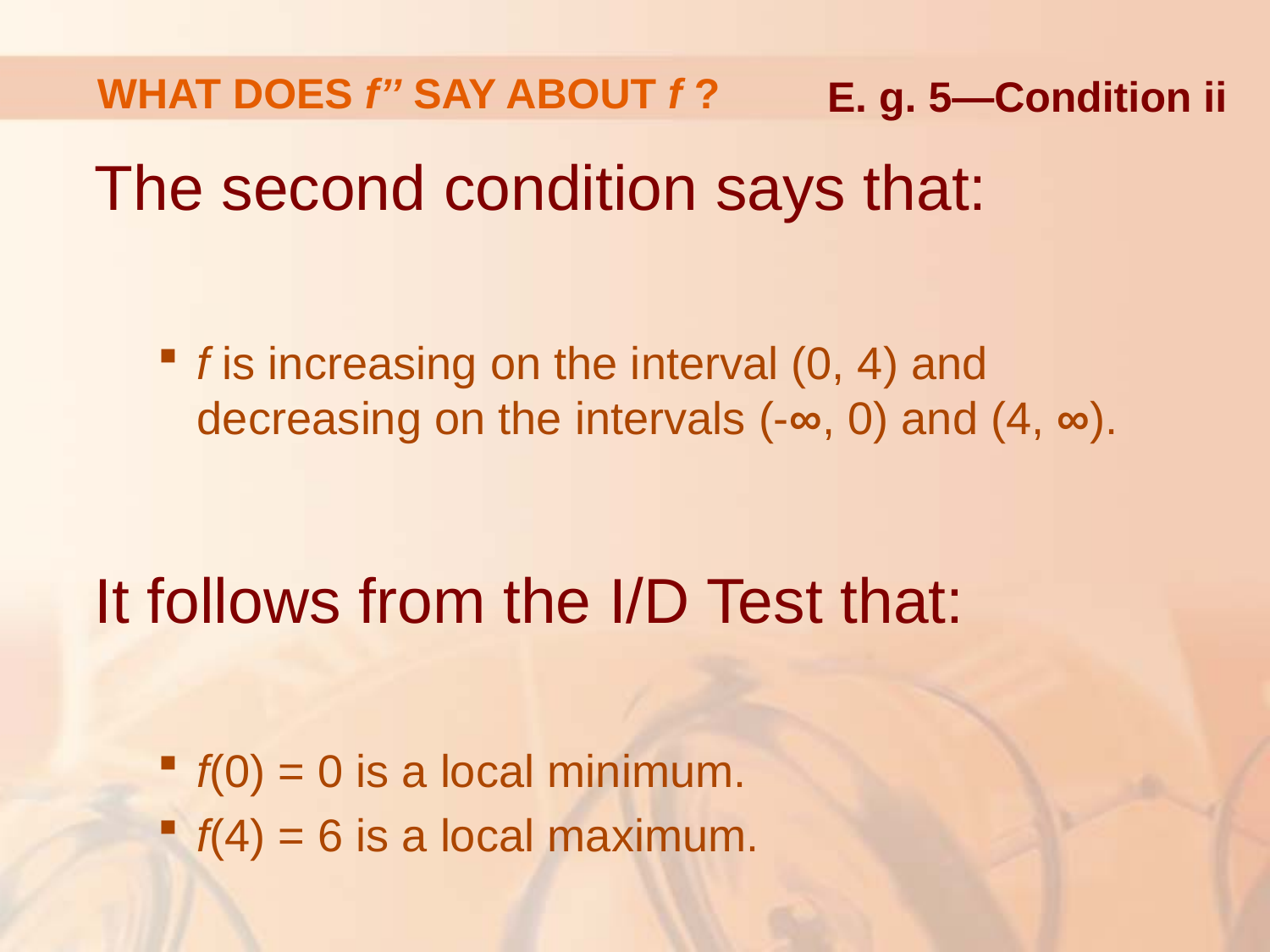

# WHAT DOES f’’ SAY ABOUT f ?
E. g. 5—Condition ii
The second condition says that:

f is increasing on the interval (0, 4) and
decreasing on the intervals (-∞, 0) and (4, ∞).

It follows from the I/D Test that:

f(0) = 0 is a local minimum.
f(4) = 6 is a local maximum.